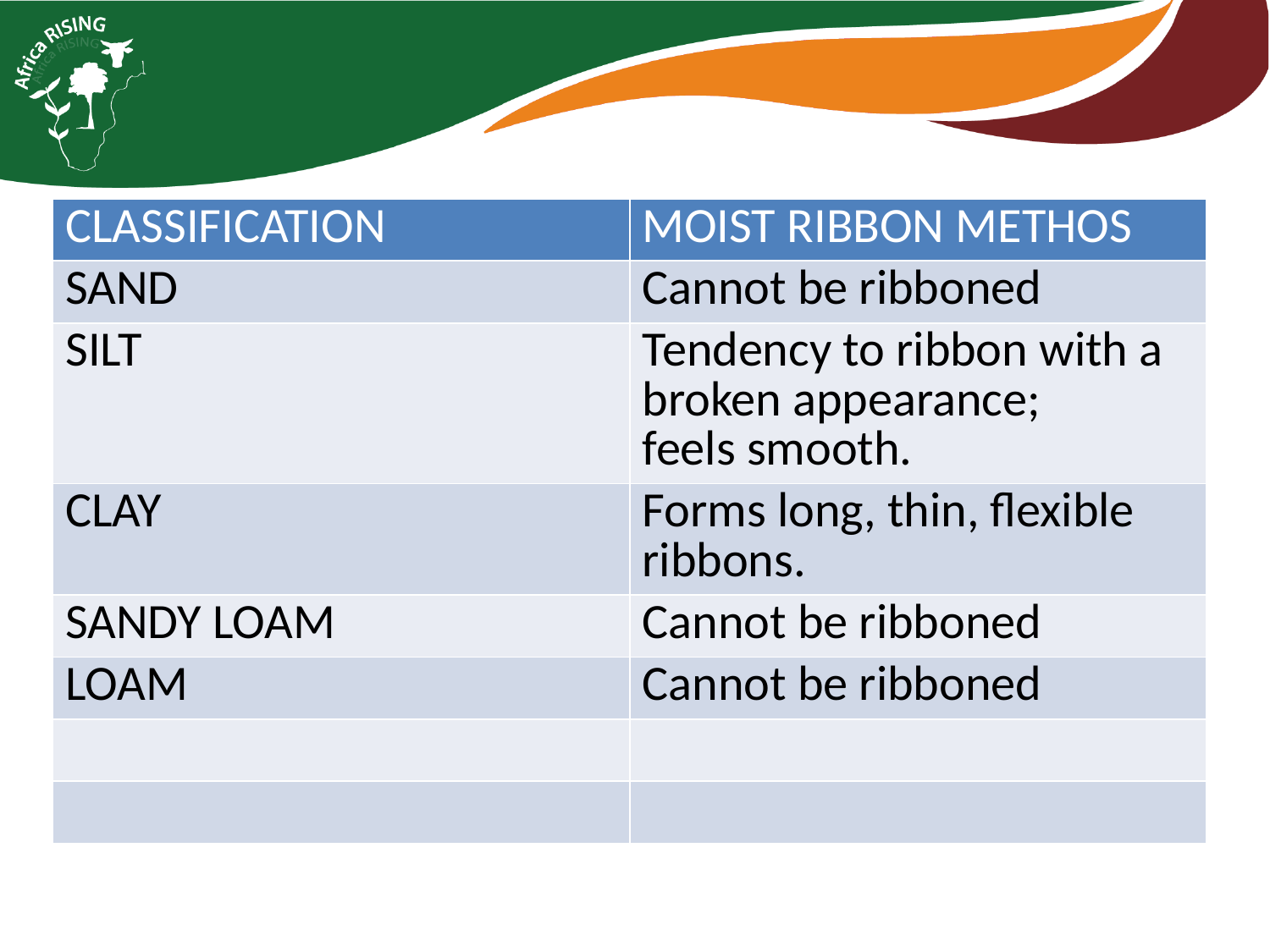

| CLASSIFICATION | MOIST RIBBON METHOS |
| --- | --- |
| SAND | Cannot be ribboned |
| SILT | Tendency to ribbon with a broken appearance; feels smooth. |
| CLAY | Forms long, thin, flexible ribbons. |
| SANDY LOAM | Cannot be ribboned |
| LOAM | Cannot be ribboned |
|  |  |
|  |  |